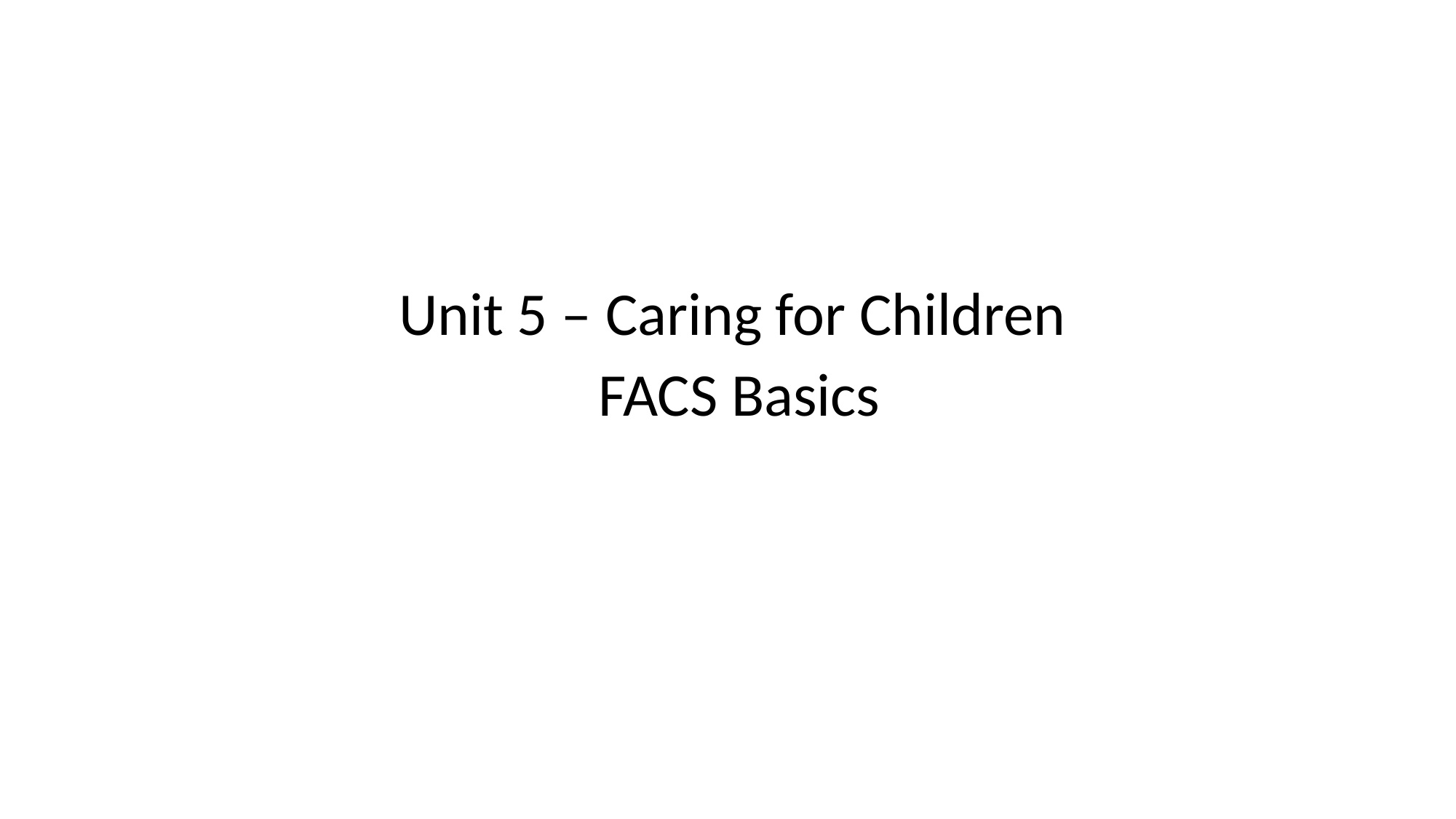

Unit 5 – Caring for Children
FACS Basics